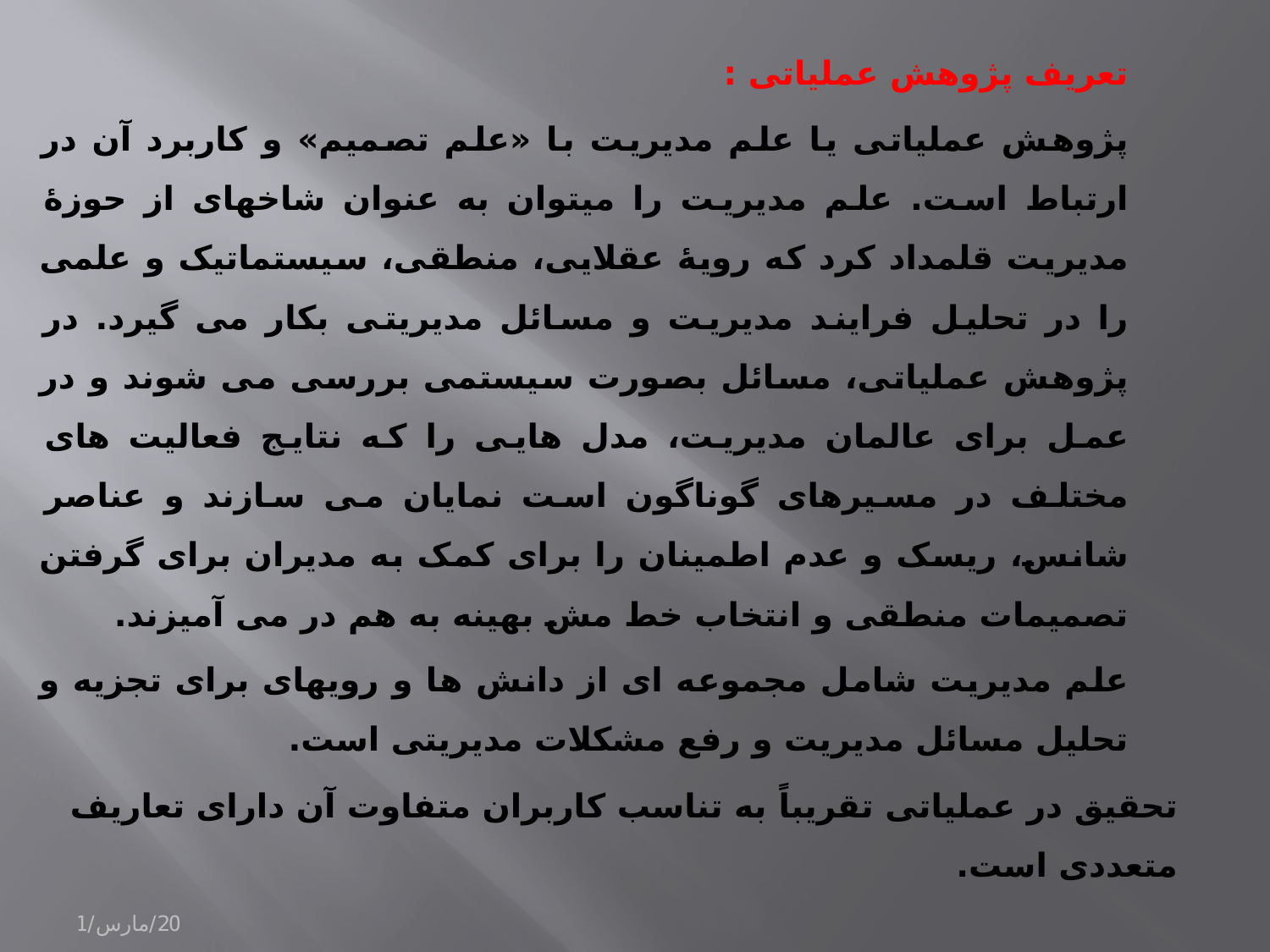

تعریف پژوهش عملیاتی :
پژوهش عملیاتی یا علم مدیریت با «علم تصمیم» و کاربرد آن در ارتباط است. علم مدیریت را می­توان به عنوان شاخه­ای از حوزۀ مدیریت قلمداد کرد که رویۀ عقلایی، منطقی، سیستماتیک و علمی را در تحلیل فرایند مدیریت و مسائل مدیریتی بکار می گیرد. در پژوهش عملیاتی، مسائل بصورت سیستمی بررسی می شوند و در عمل برای عالمان مدیریت، مدل هایی را که نتایج فعالیت های مختلف در مسیرهای گوناگون است نمایان می سازند و عناصر شانس، ریسک و عدم اطمینان را برای کمک به مدیران برای گرفتن تصمیمات منطقی و انتخاب خط مش بهینه به هم در می آمیزند.
علم مدیریت شامل مجموعه ای از دانش ها و رویه­ای برای تجزیه و تحلیل مسائل مدیریت و رفع مشکلات مدیریتی است.
تحقیق در عملیاتی تقریباً به تناسب کاربران متفاوت آن دارای تعاریف متعددی است.
20/مارس/1